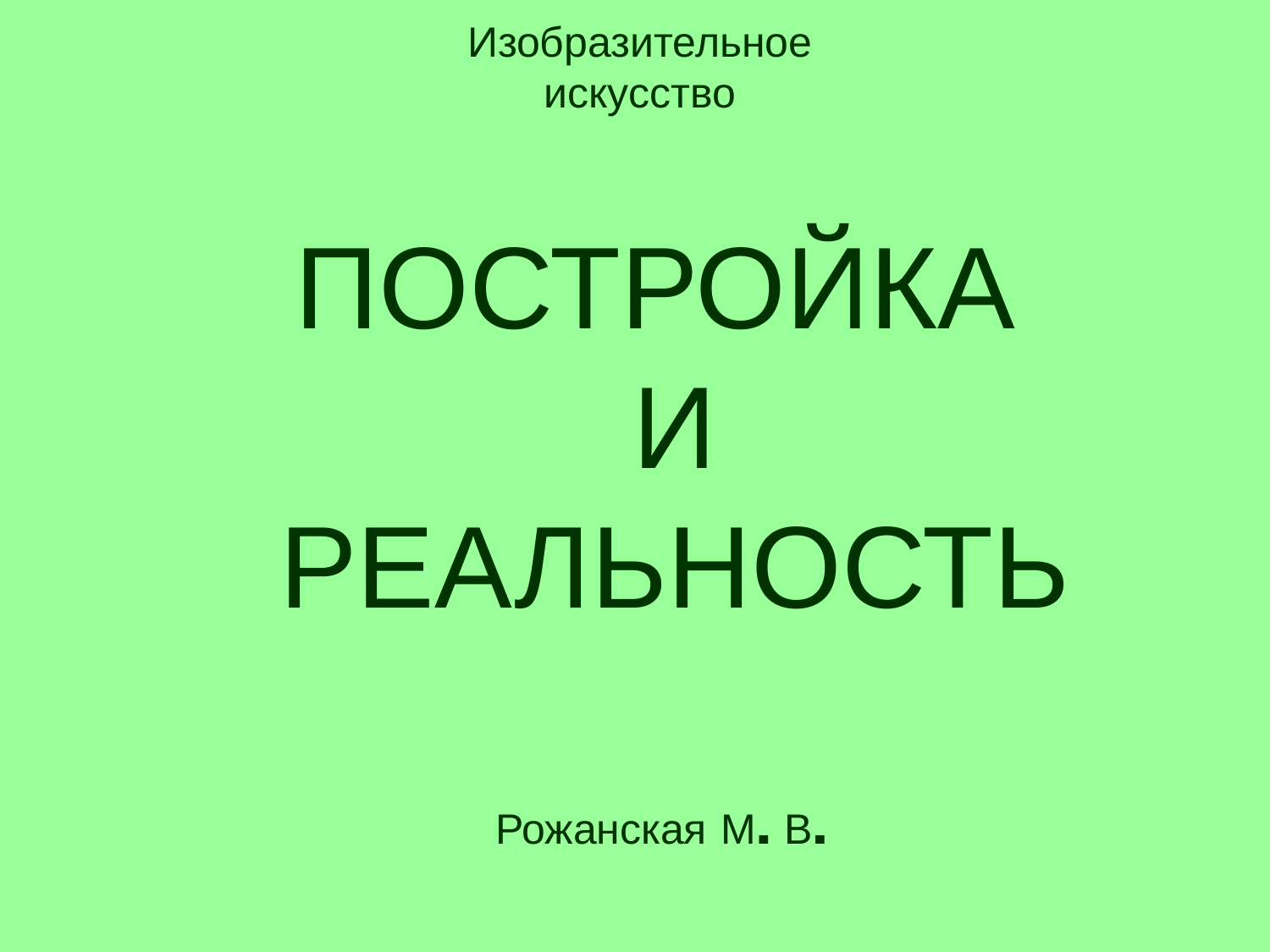

Изобразительное искусство
ПОСТРОЙКА
И
РЕАЛЬНОСТЬ
Рожанская М. В.